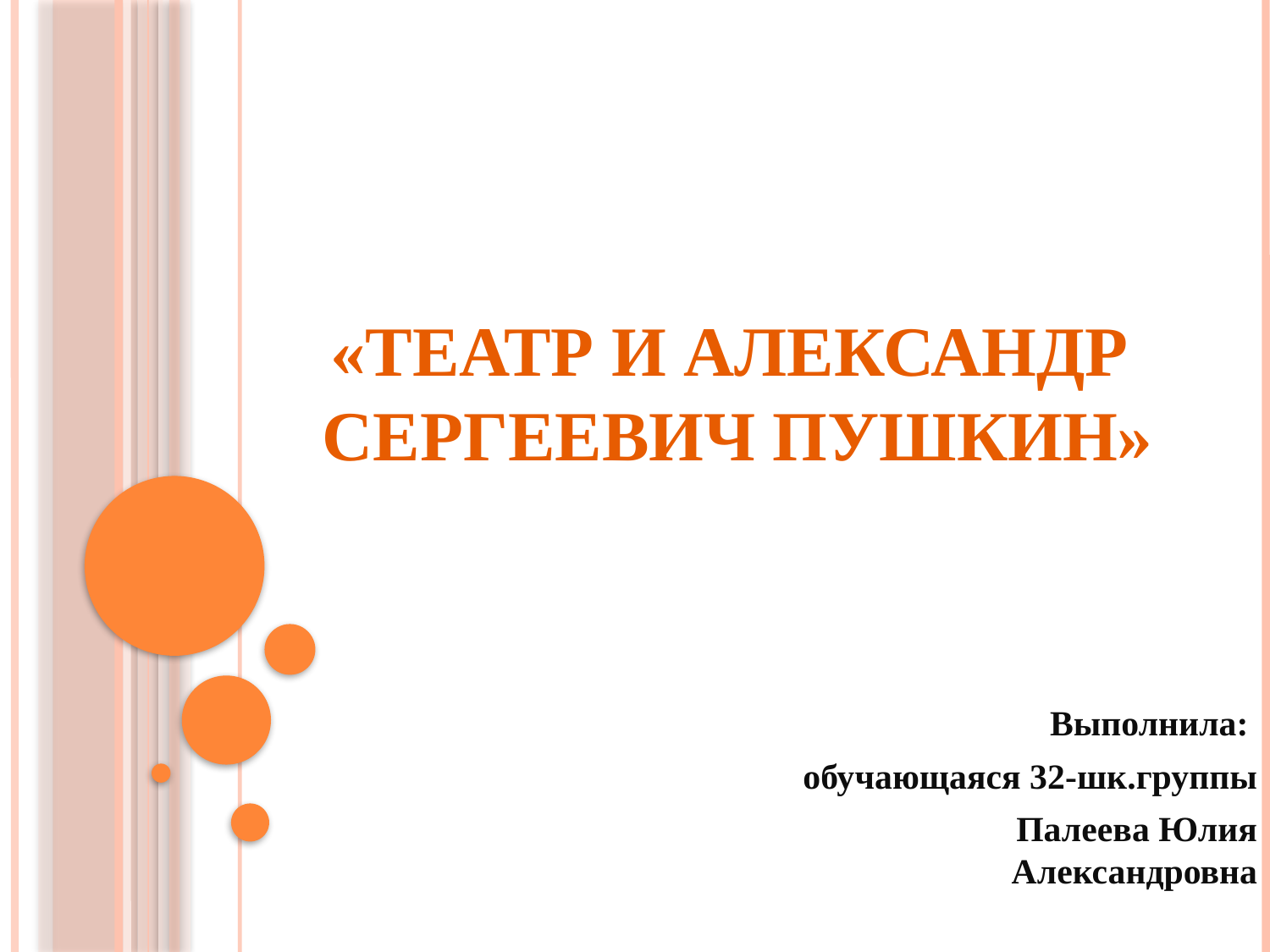

# «Театр и Александр Сергеевич Пушкин»
Выполнила:
обучающаяся 32-шк.группы
Палеева Юлия Александровна